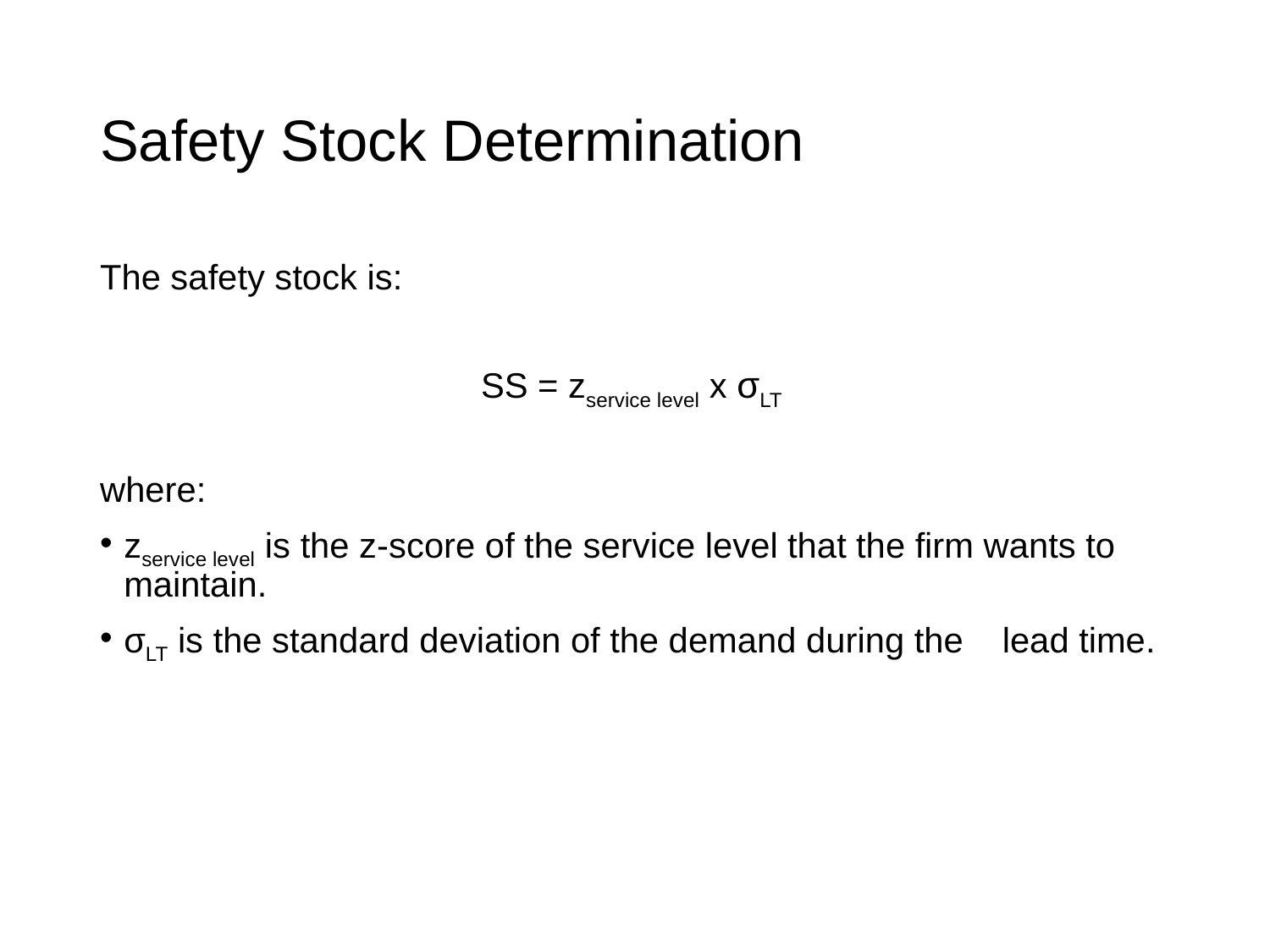

# Safety Stock Determination
The safety stock is:

			SS = zservice level x σLT

where:
zservice level is the z-score of the service level that the firm wants to maintain.
σLT is the standard deviation of the demand during the    lead time.